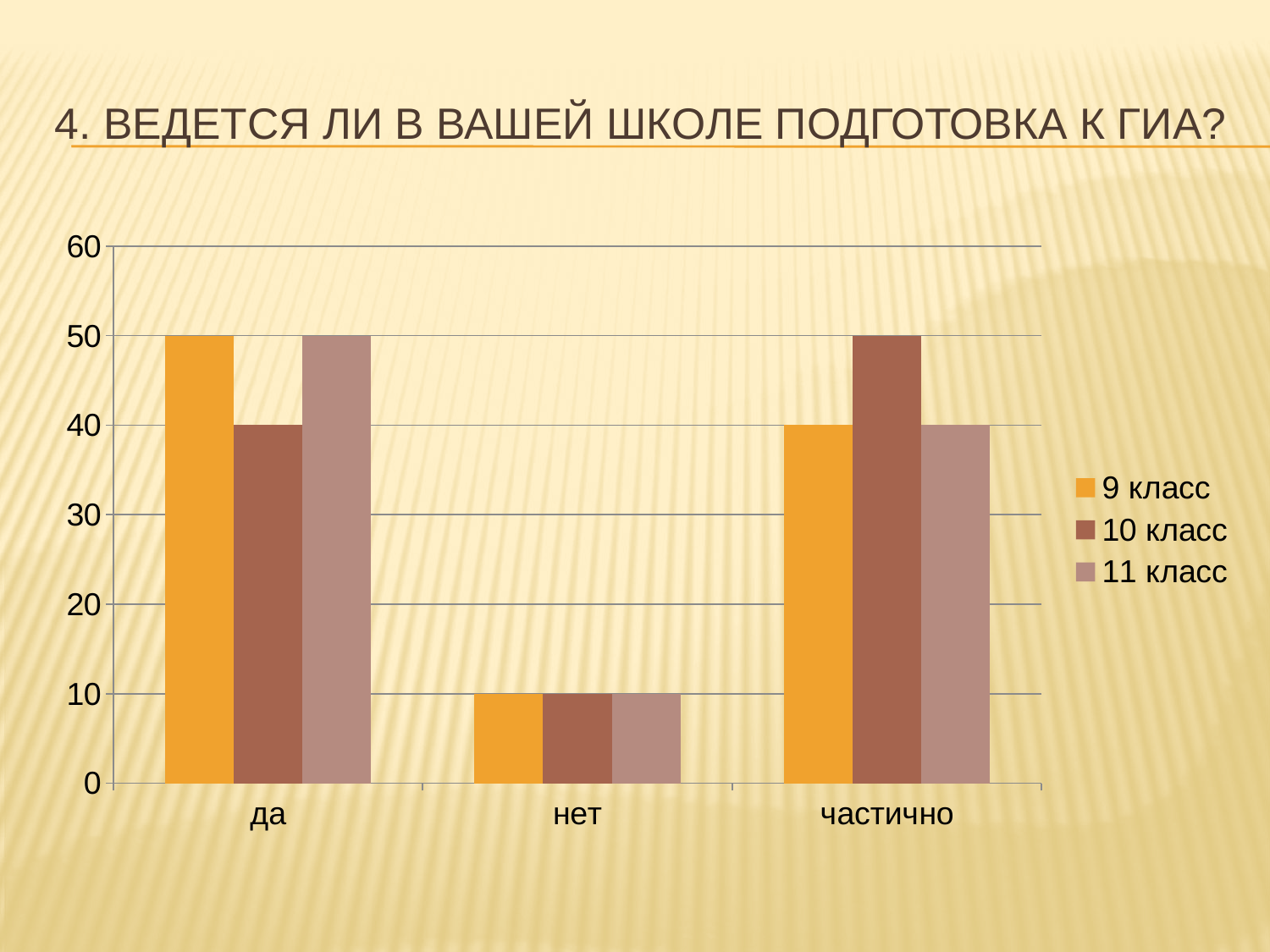

# 4. Ведется ли в вашей школе подготовка к ГИА?

### Chart

| Category | 9 класс | 10 класс | 11 класс |
|---|---|---|---|
| да | 50.0 | 40.0 | 50.0 |
| нет | 10.0 | 10.0 | 10.0 |
| частично | 40.0 | 50.0 | 40.0 |